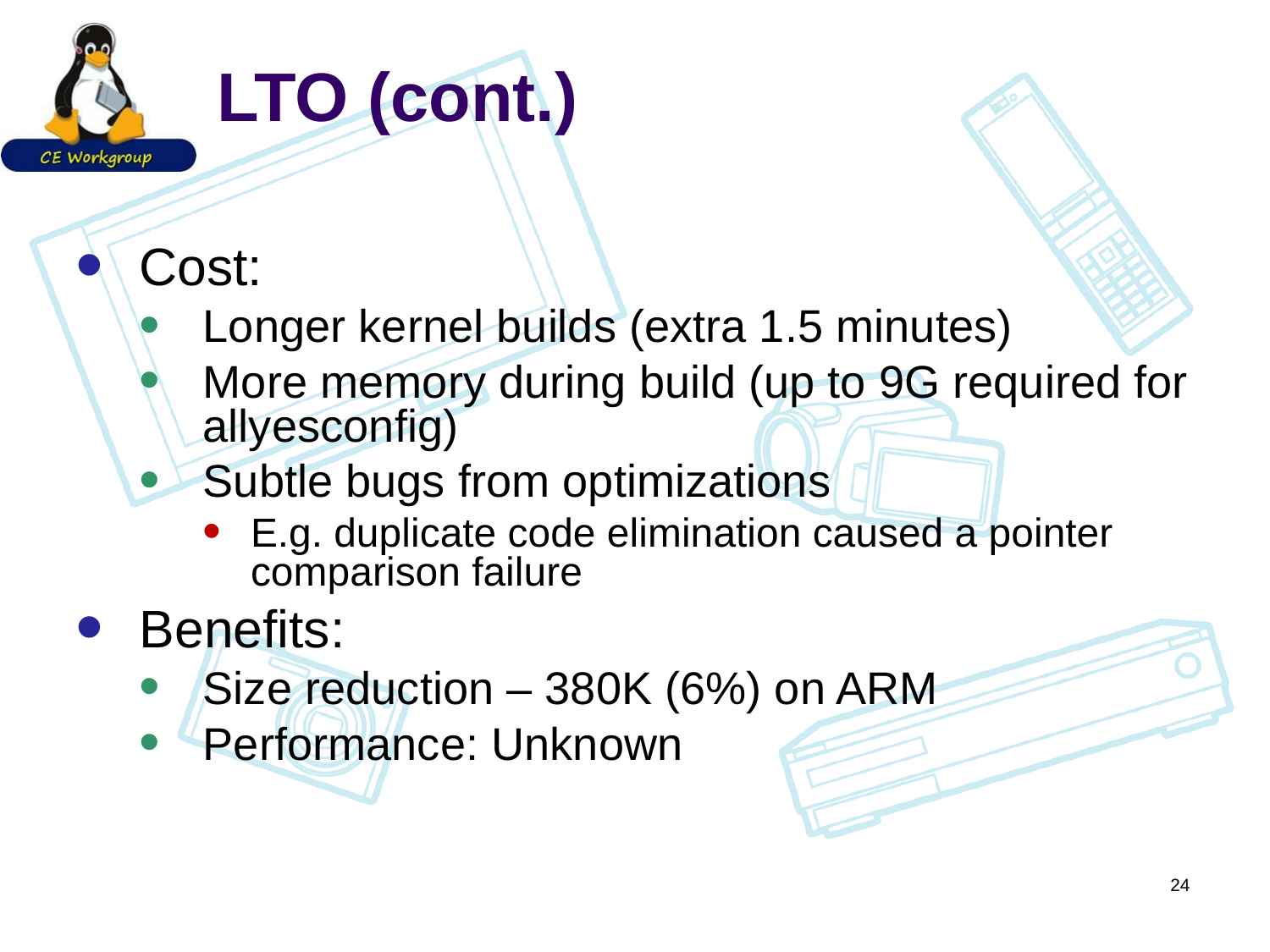

# LTO (cont.)
Cost:
Longer kernel builds (extra 1.5 minutes)
More memory during build (up to 9G required for allyesconfig)
Subtle bugs from optimizations
E.g. duplicate code elimination caused a pointer comparison failure
Benefits:
Size reduction – 380K (6%) on ARM
Performance: Unknown
24